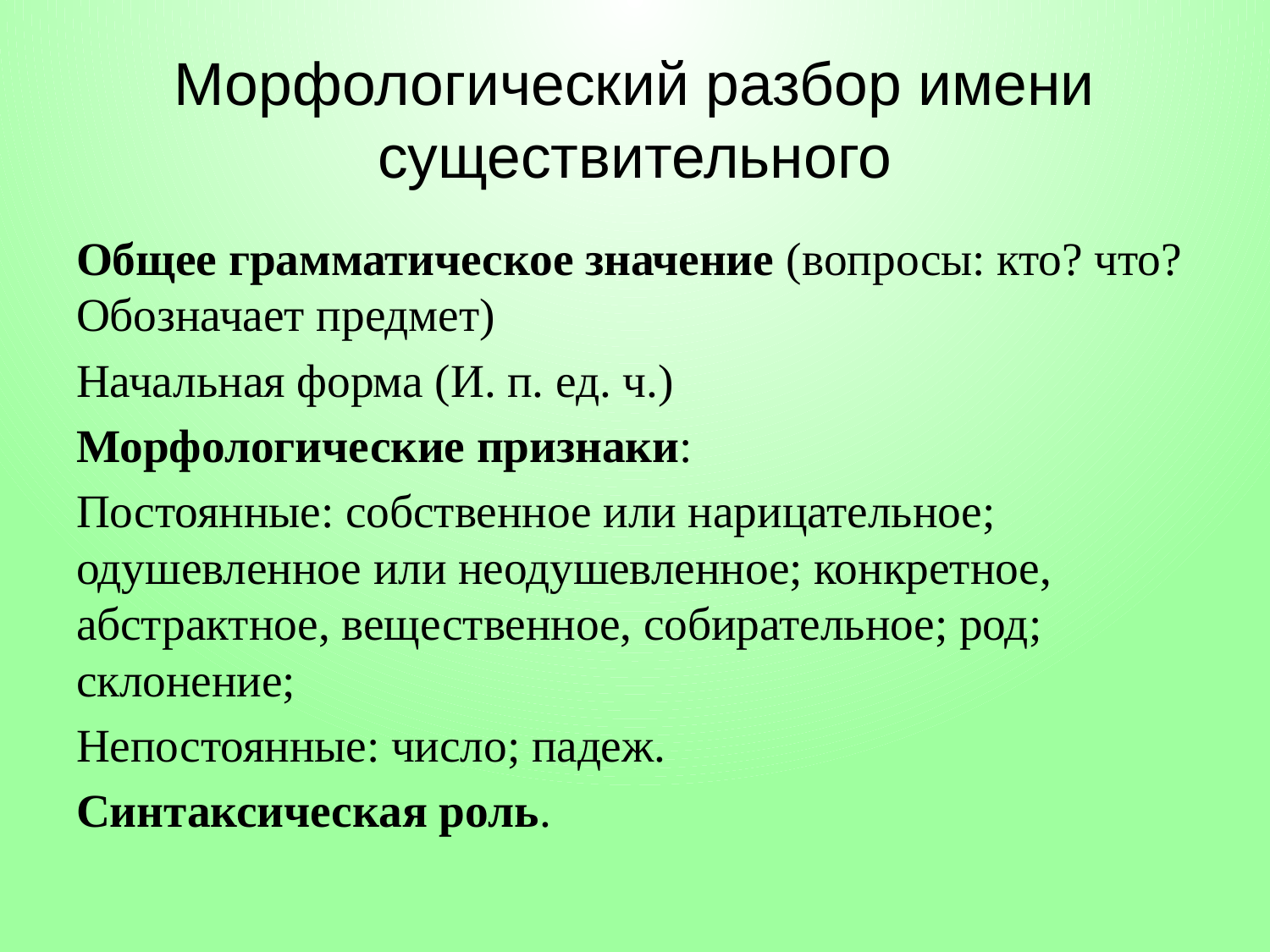

# Морфологический разбор имени существительного
Общее грамматическое значение (вопросы: кто? что? Обозначает предмет)
Начальная форма (И. п. ед. ч.)
Морфологические признаки:
Постоянные: собственное или нарицательное; одушевленное или неодушевленное; конкретное, абстрактное, вещественное, собирательное; род; склонение;
Непостоянные: число; падеж.
Синтаксическая роль.